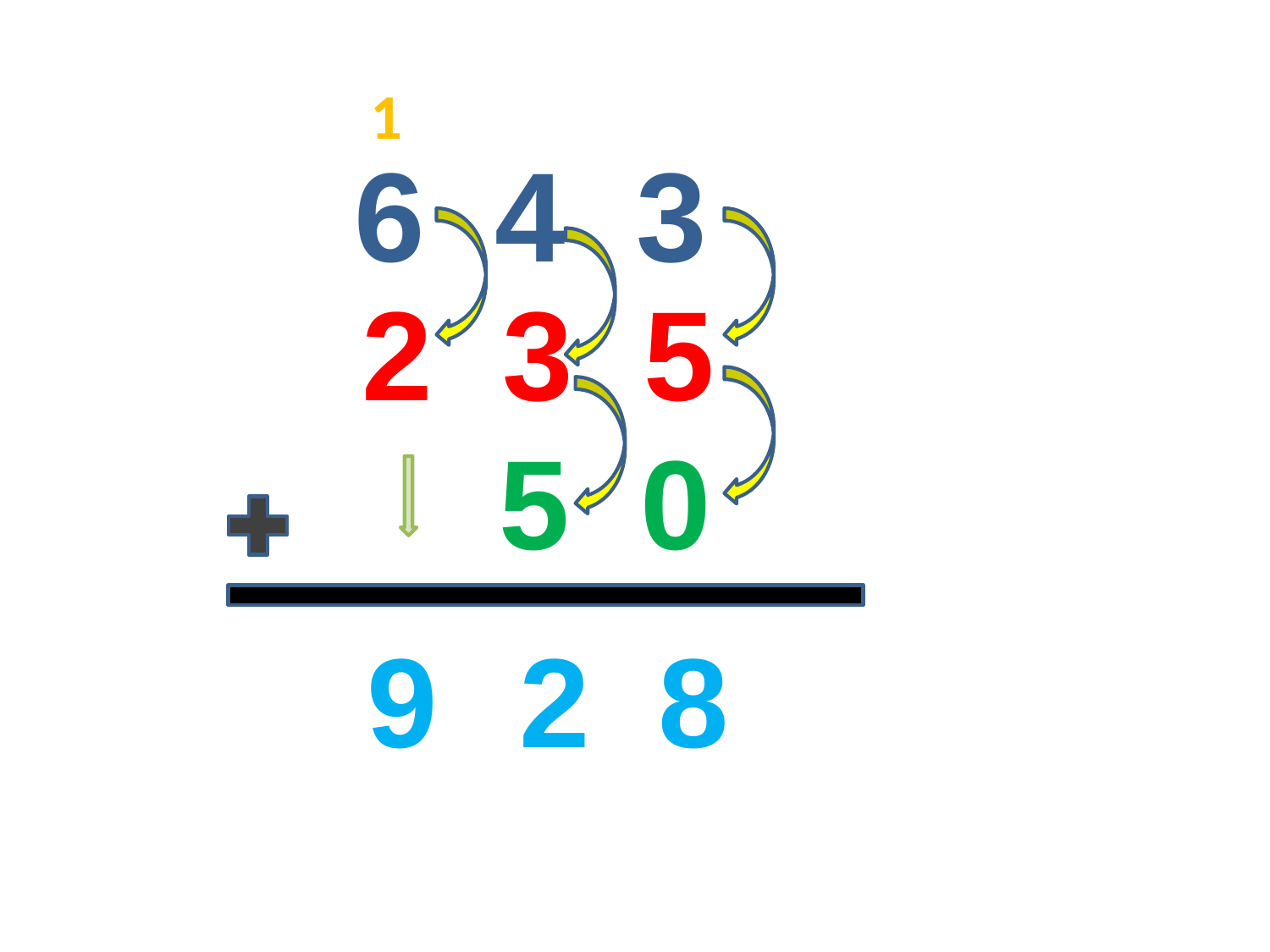

1
6  4  3

 2  3  5

5  0

9
2
8